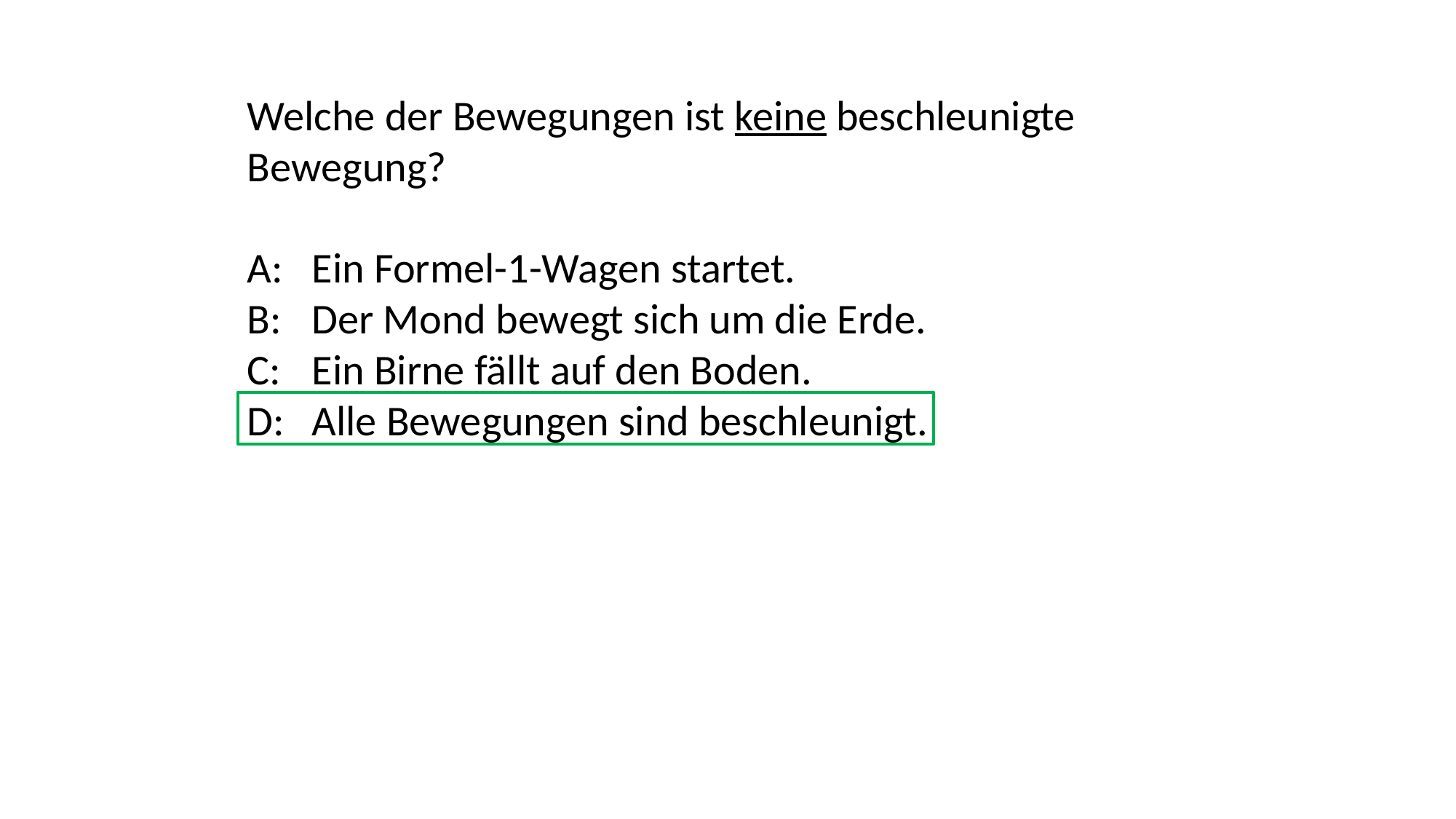

Welche der Bewegungen ist keine beschleunigte Bewegung?

A: 	Ein Formel-1-Wagen startet.
B:	Der Mond bewegt sich um die Erde.
C: 	Ein Birne fällt auf den Boden.
D: 	Alle Bewegungen sind beschleunigt.